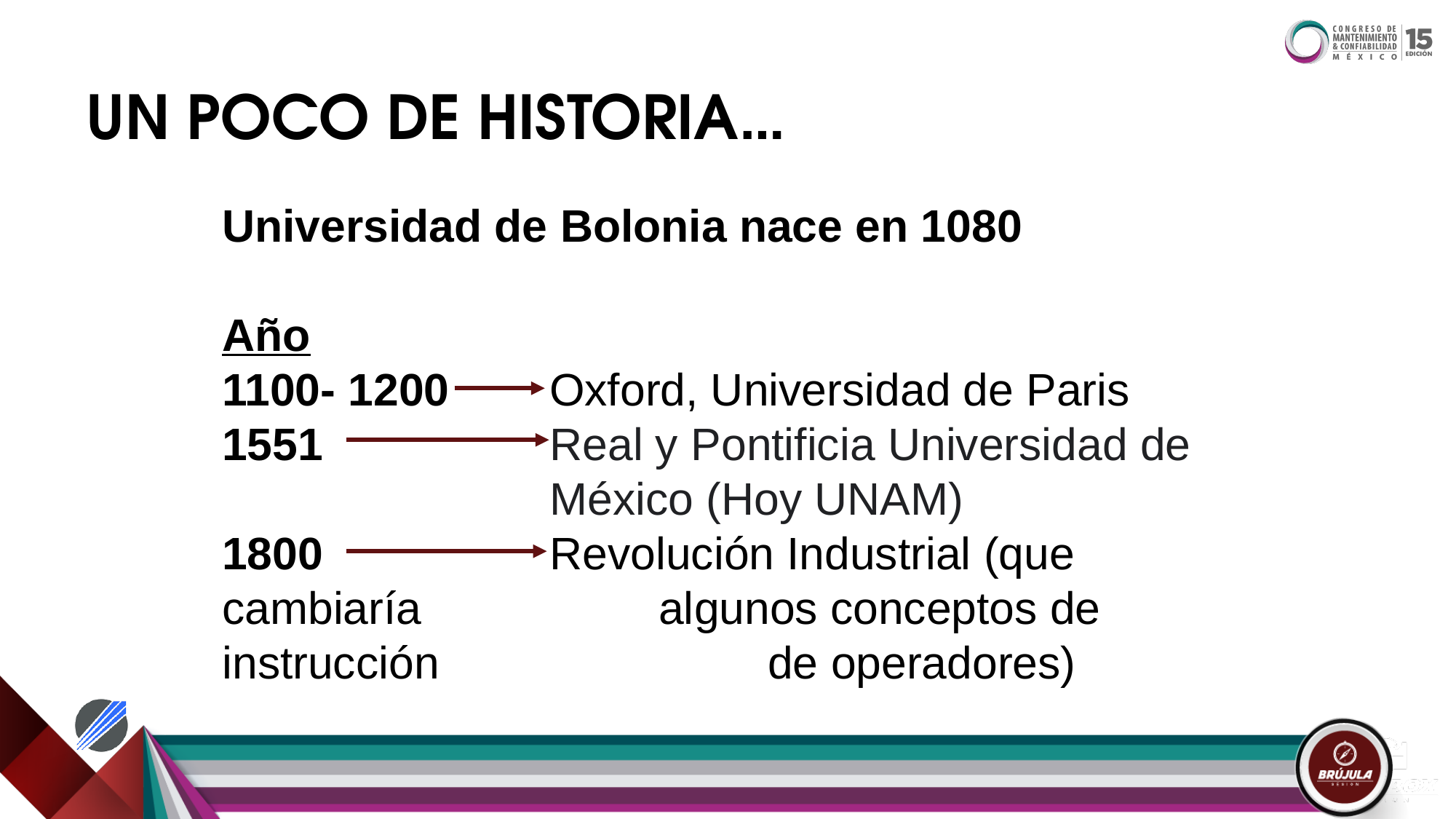

UN POCO DE HISTORIA…
Universidad de Bolonia nace en 1080

Año
1100- 1200  	Oxford, Universidad de Paris
1551			Real y Pontificia Universidad de 				México (Hoy UNAM)
1800             	Revolución Industrial (que cambiaría 			algunos conceptos de instrucción 			de operadores)